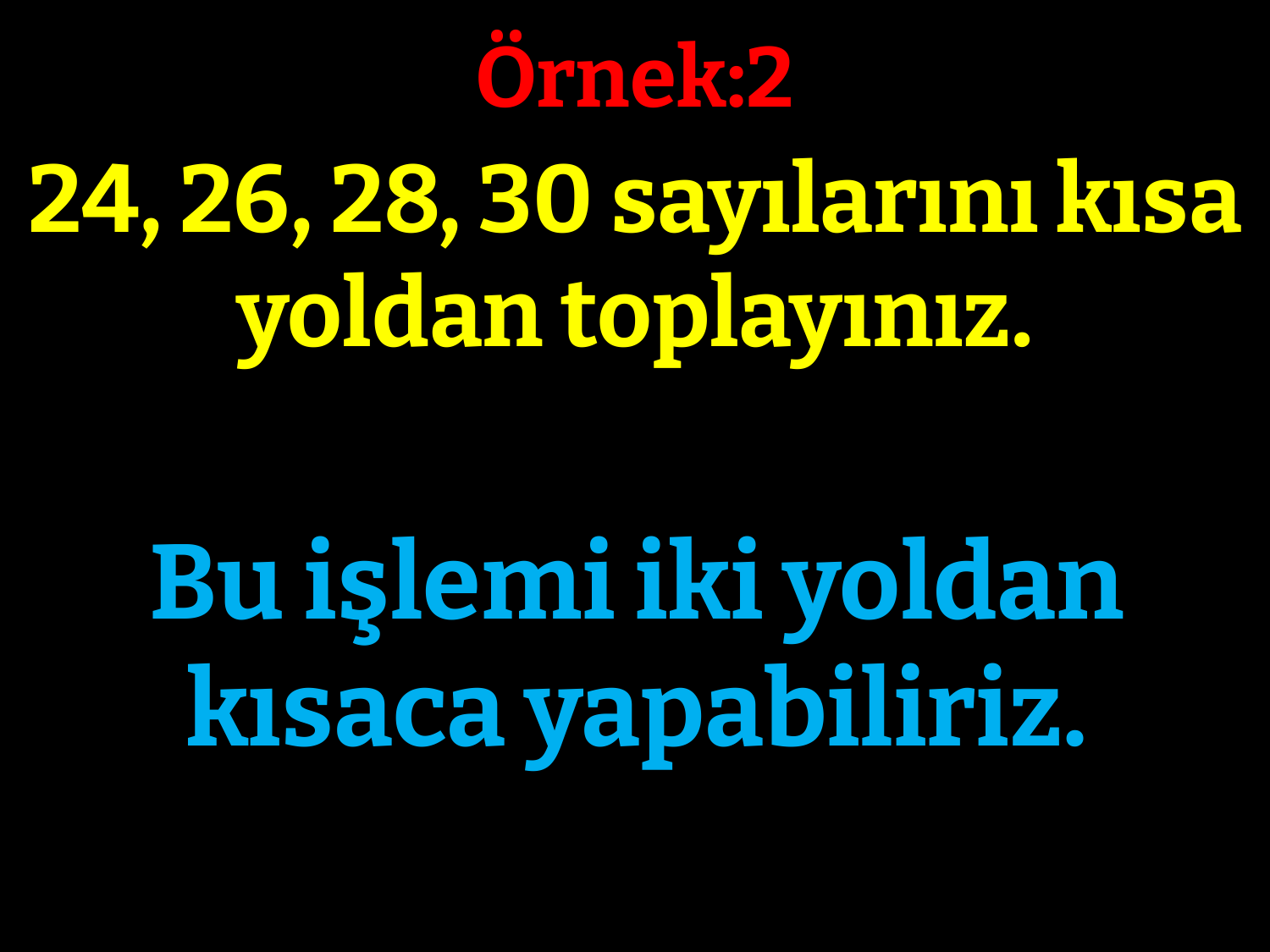

Örnek:2
24, 26, 28, 30 sayılarını kısa yoldan toplayınız.
#
Bu işlemi iki yoldan kısaca yapabiliriz.